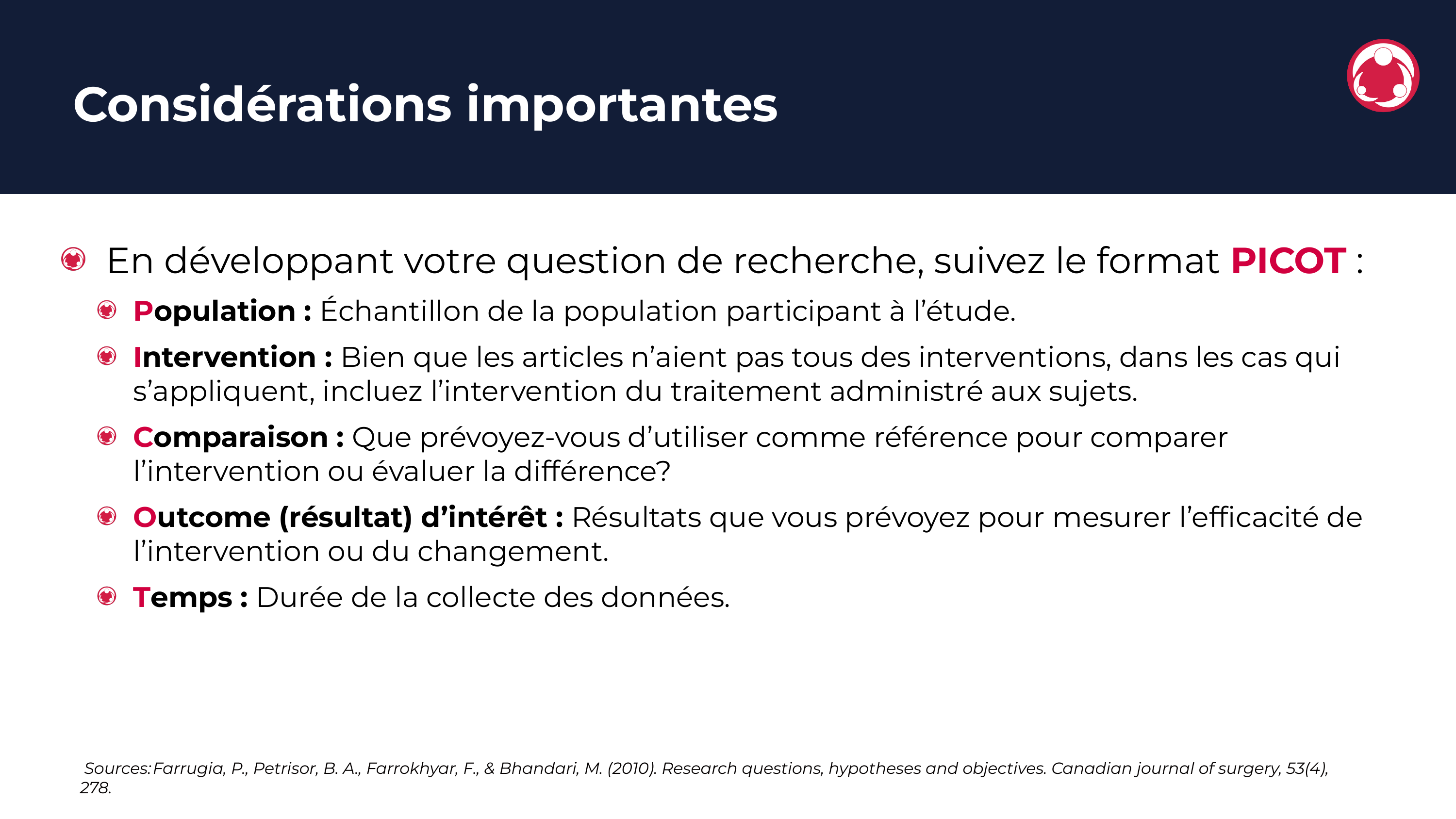

Considérations importantes
En développant votre question de recherche, suivez le format PICOT :
Population : Échantillon de la population participant à l’étude.
Intervention : Bien que les articles n’aient pas tous des interventions, dans les cas qui s’appliquent, incluez l’intervention du traitement administré aux sujets.
Comparaison : Que prévoyez-vous d’utiliser comme référence pour comparer l’intervention ou évaluer la différence?
Outcome (résultat) d’intérêt : Résultats que vous prévoyez pour mesurer l’efficacité de l’intervention ou du changement.
Temps : Durée de la collecte des données.
 Sources:	Farrugia, P., Petrisor, B. A., Farrokhyar, F., & Bhandari, M. (2010). Research questions, hypotheses and objectives. Canadian journal of surgery, 53(4), 278.